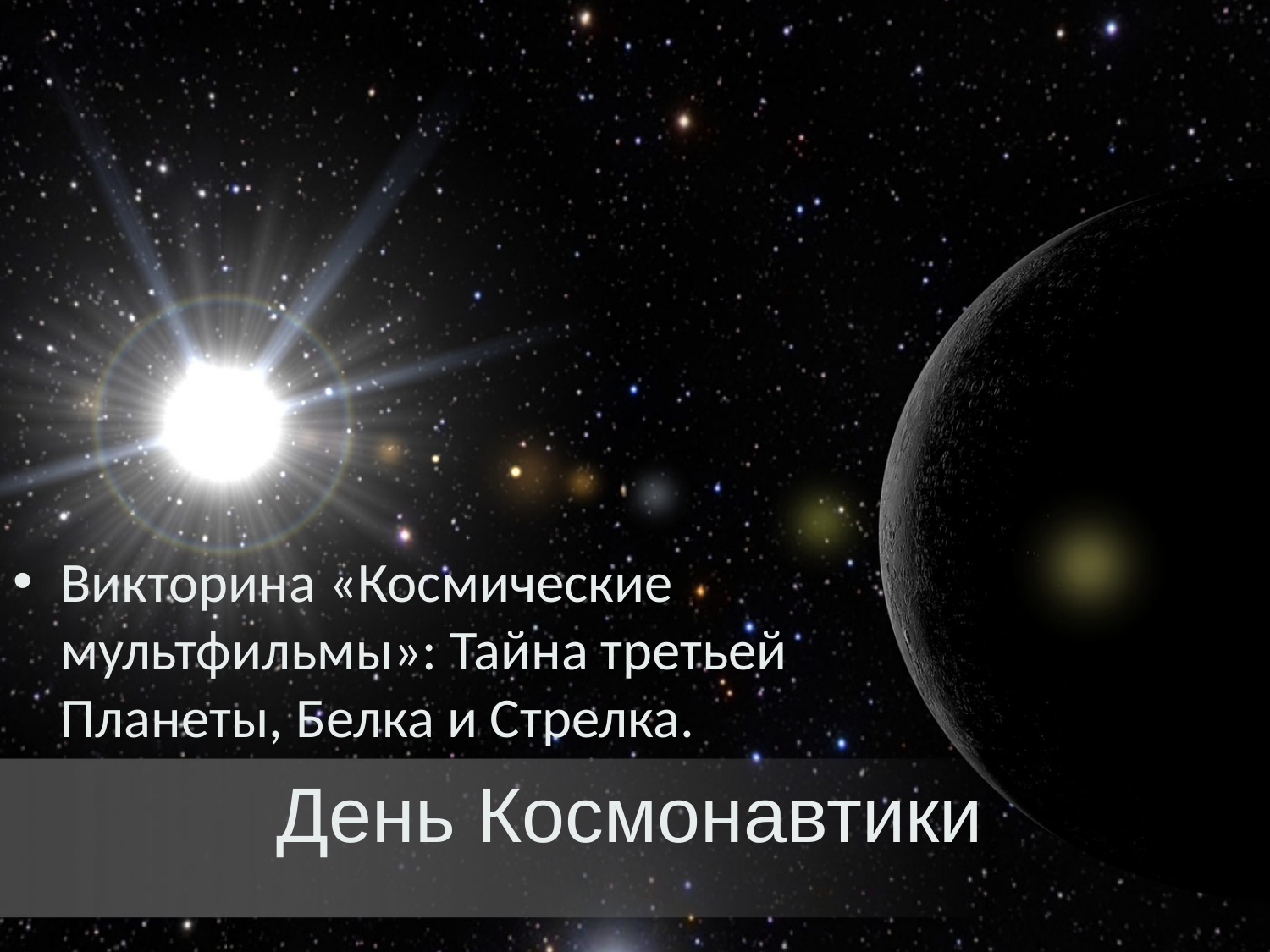

Викторина «Космические мультфильмы»: Тайна третьей Планеты, Белка и Стрелка.
# День Космонавтики